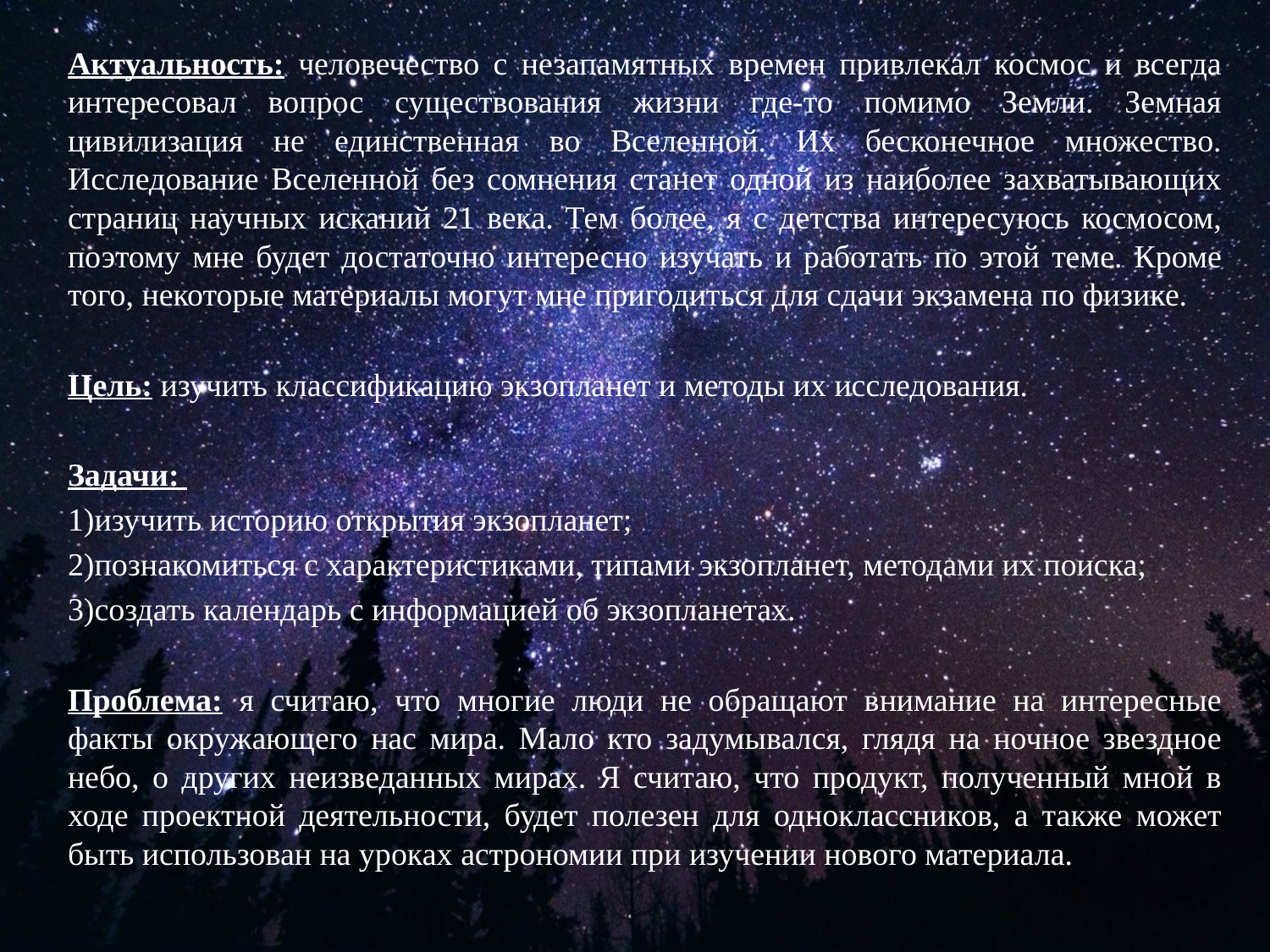

Актуальность: человечество с незапамятных времен привлекал космос и всегда интересовал вопрос существования жизни где-то помимо Земли. Земная цивилизация не единственная во Вселенной. Их бесконечное множество. Исследование Вселенной без сомнения станет одной из наиболее захватывающих страниц научных исканий 21 века. Тем более, я с детства интересуюсь космосом, поэтому мне будет достаточно интересно изучать и работать по этой теме. Кроме того, некоторые материалы могут мне пригодиться для сдачи экзамена по физике.

Цель: изучить классификацию экзопланет и методы их исследования.

Задачи:
1)изучить историю открытия экзопланет;
2)познакомиться с характеристиками, типами экзопланет, методами их поиска;
3)создать календарь с информацией об экзопланетах.

Проблема: я считаю, что многие люди не обращают внимание на интересные факты окружающего нас мира. Мало кто задумывался, глядя на ночное звездное небо, о других неизведанных мирах. Я считаю, что продукт, полученный мной в ходе проектной деятельности, будет полезен для одноклассников, а также может быть использован на уроках астрономии при изучении нового материала.